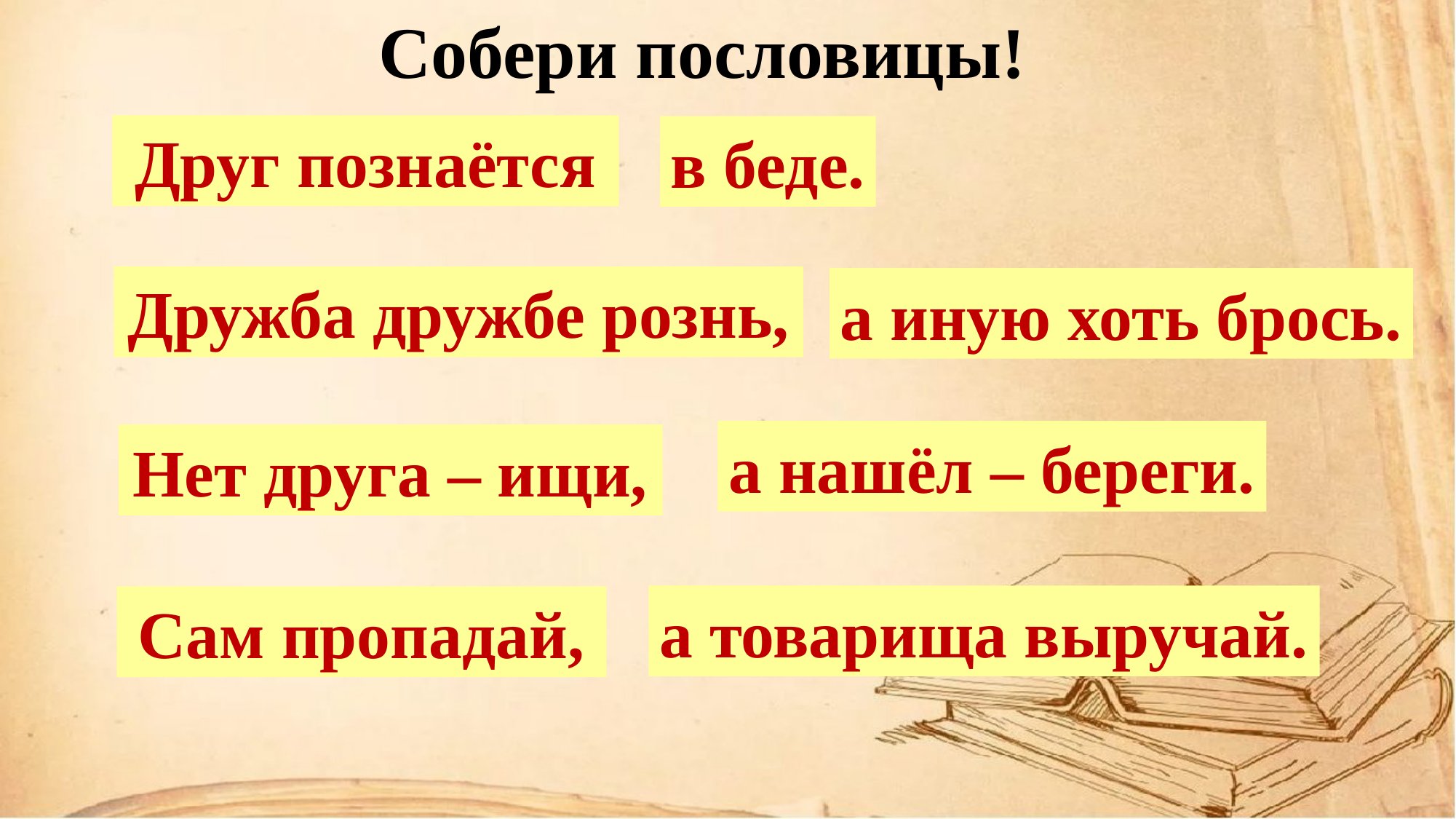

Собери пословицы!
Друг познаётся
в беде.
Дружба дружбе рознь,
а иную хоть брось.
а нашёл – береги.
Нет друга – ищи,
а товарища выручай.
Сам пропадай,